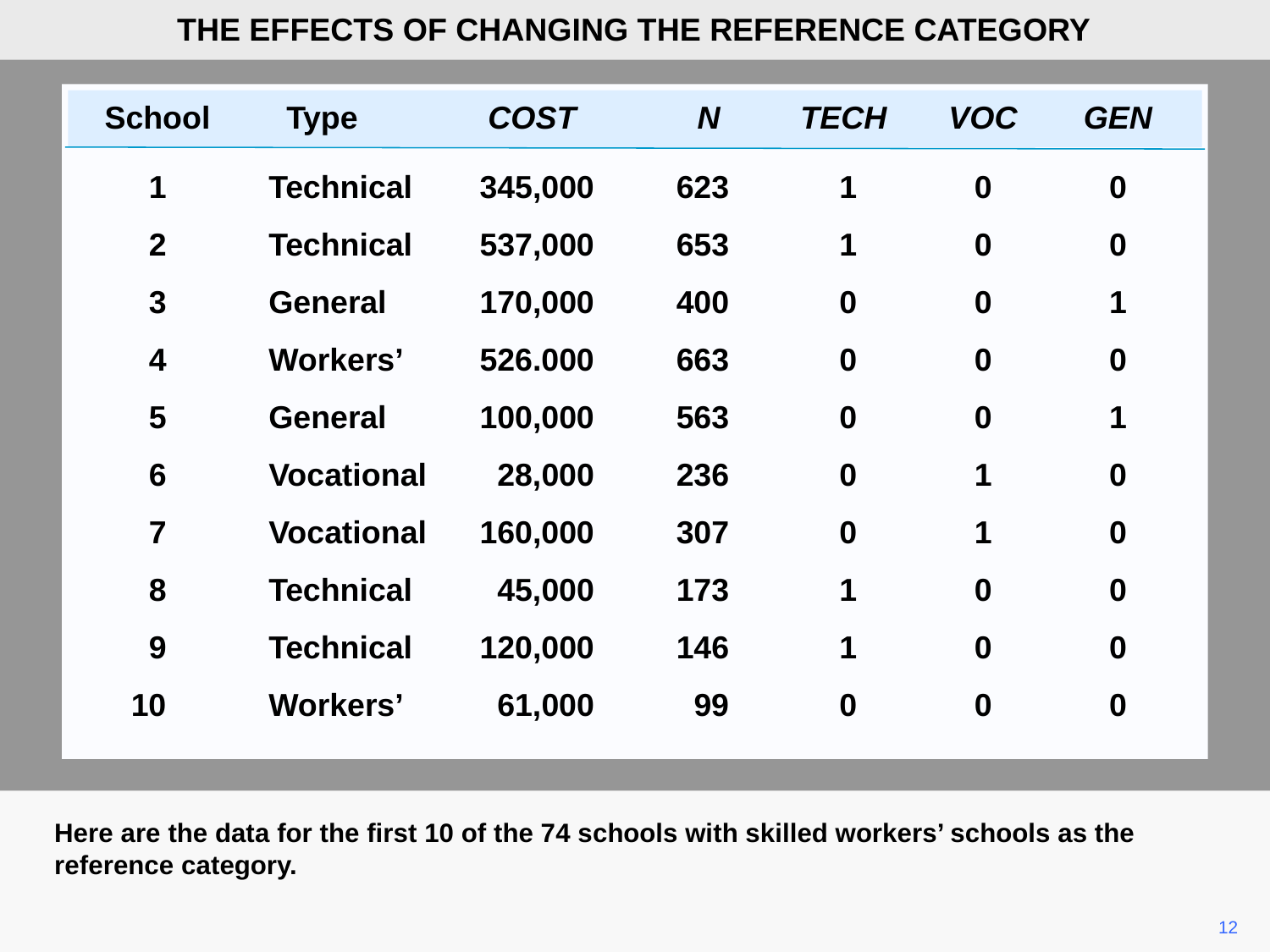

THE EFFECTS OF CHANGING THE REFERENCE CATEGORY

	School	  Type	COST  	N 	TECH 	VOC	GEN
	1	Technical	345,000	623	1	0	0
	2	Technical 	537,000	653	1	0	0
	3	General 	170,000	400	0	0	1
	4	Workers’ 	526.000	663	0	0	0
	5	General 	100,000	563	0	0	1
	6	Vocational 	28,000	236	0	1	0
	7	Vocational 	160,000	307	0	1	0
	8	Technical 	45,000	173	1	0	0
	9	Technical 	120,000	146	1	0	0
	10  	Workers’ 	61,000	99	0	0	0

Here are the data for the first 10 of the 74 schools with skilled workers’ schools as the reference category.
12